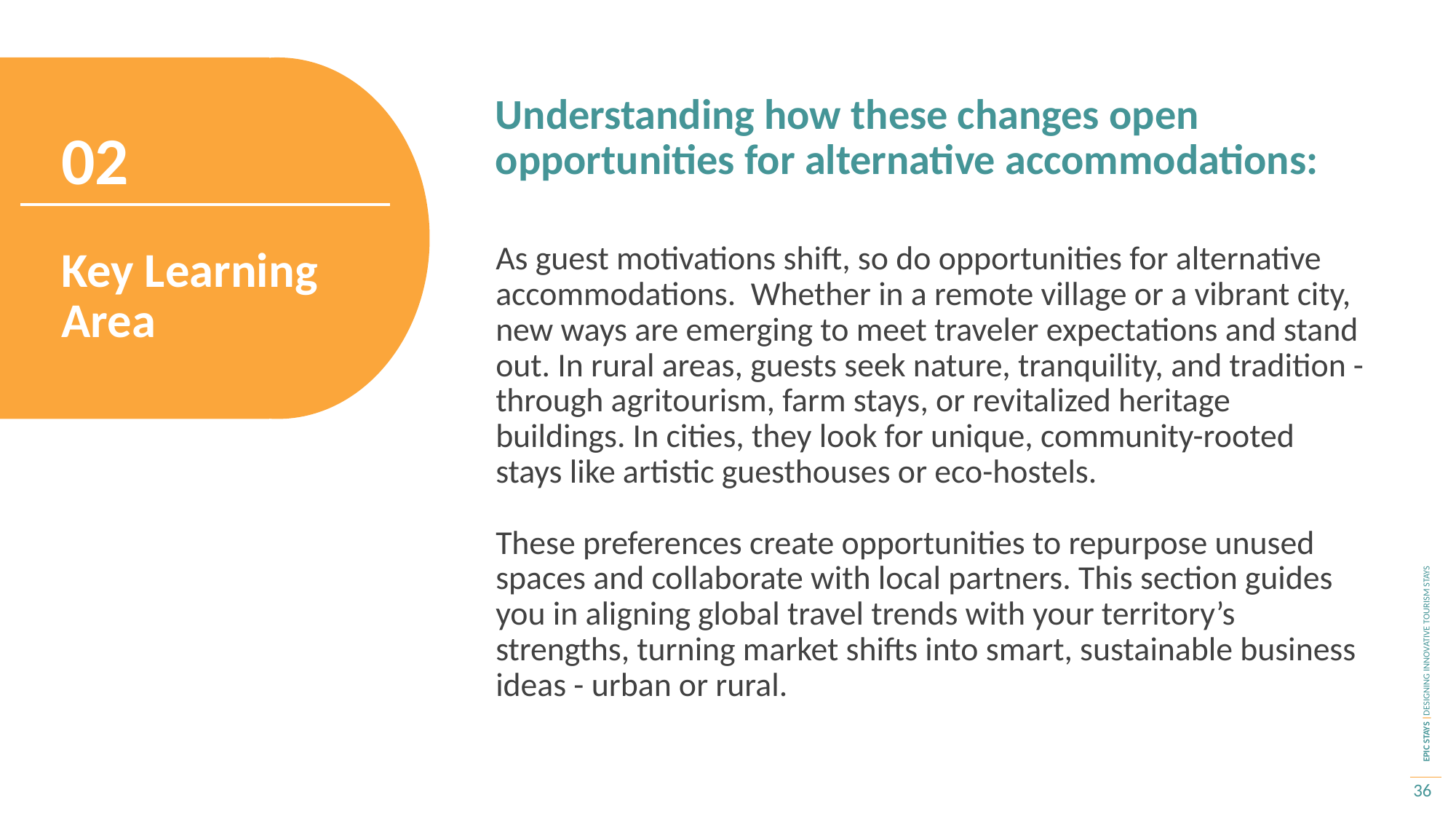

Understanding how these changes open opportunities for alternative accommodations:

02
As guest motivations shift, so do opportunities for alternative accommodations.  Whether in a remote village or a vibrant city, new ways are emerging to meet traveler expectations and stand out. In rural areas, guests seek nature, tranquility, and tradition - through agritourism, farm stays, or revitalized heritage buildings. In cities, they look for unique, community-rooted stays like artistic guesthouses or eco-hostels.

These preferences create opportunities to repurpose unused spaces and collaborate with local partners. This section guides you in aligning global travel trends with your territory’s strengths, turning market shifts into smart, sustainable business ideas - urban or rural.

Key Learning Area
36